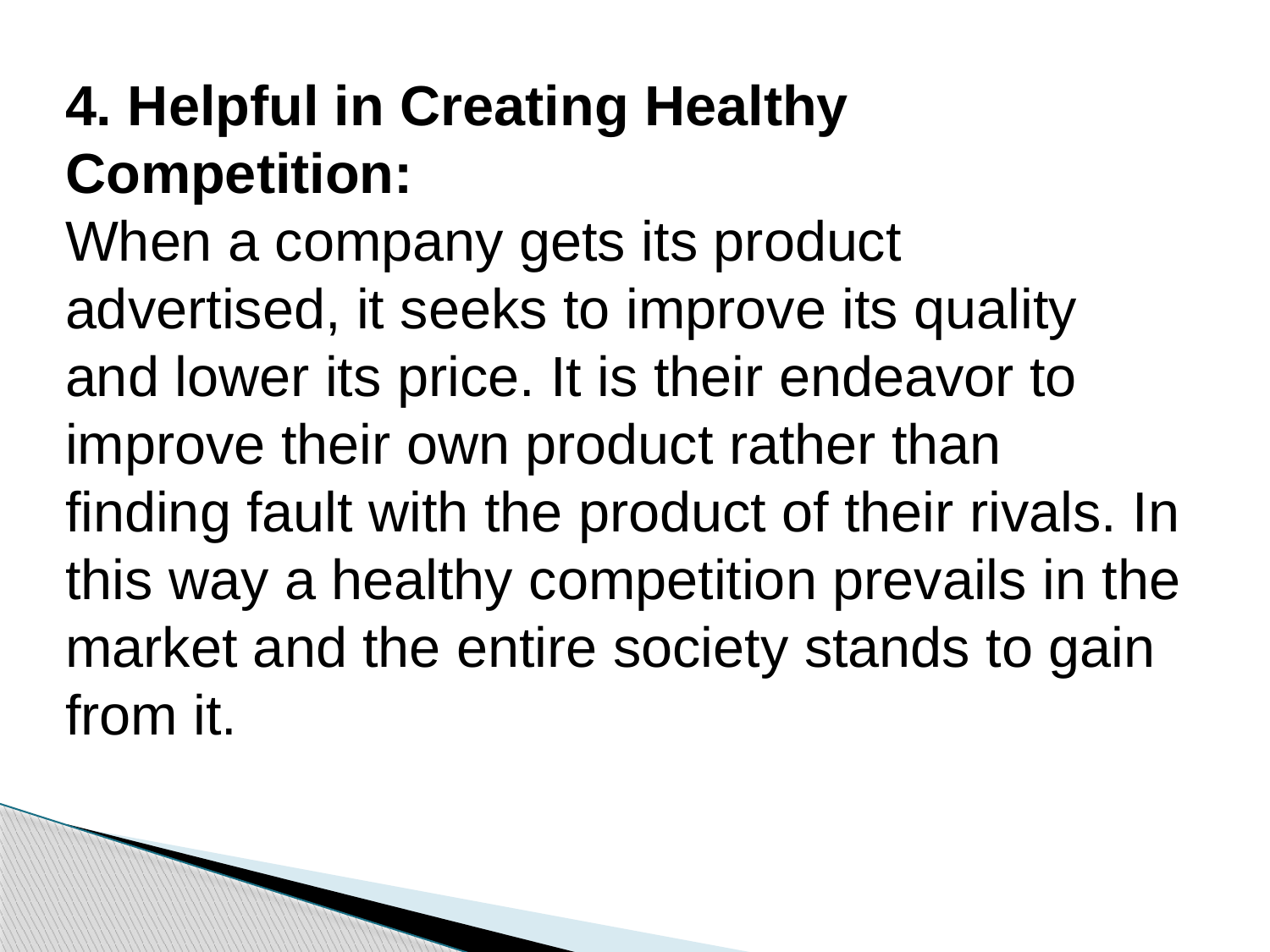

4. Helpful in Creating Healthy Competition:
When a company gets its product advertised, it seeks to improve its quality and lower its price. It is their endeavor to improve their own product rather than finding fault with the product of their rivals. In this way a healthy competition prevails in the market and the entire society stands to gain from it.